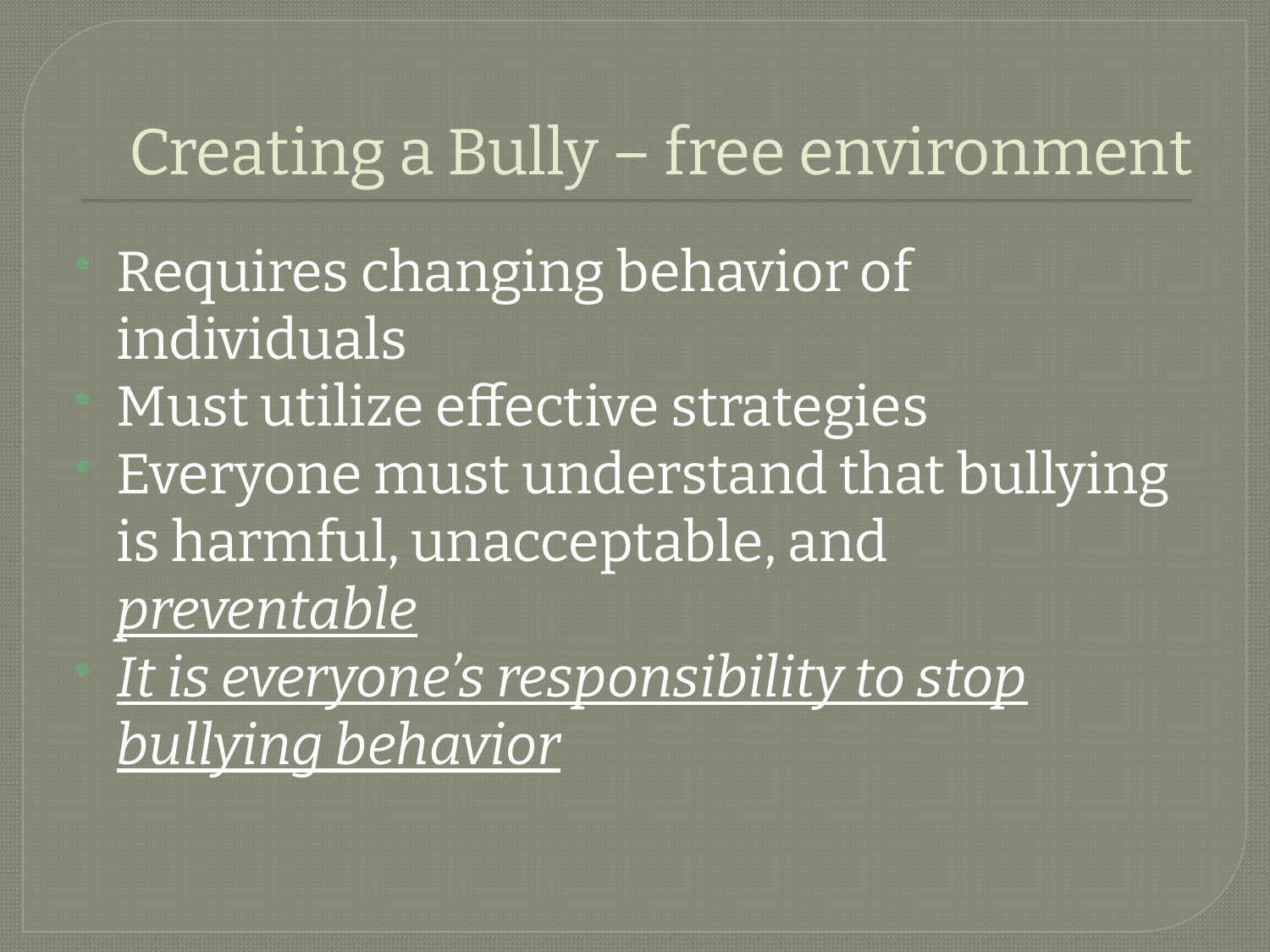

# Creating a Bully – free environment
Requires changing behavior of individuals
Must utilize effective strategies
Everyone must understand that bullying is harmful, unacceptable, and preventable
It is everyone’s responsibility to stop bullying behavior